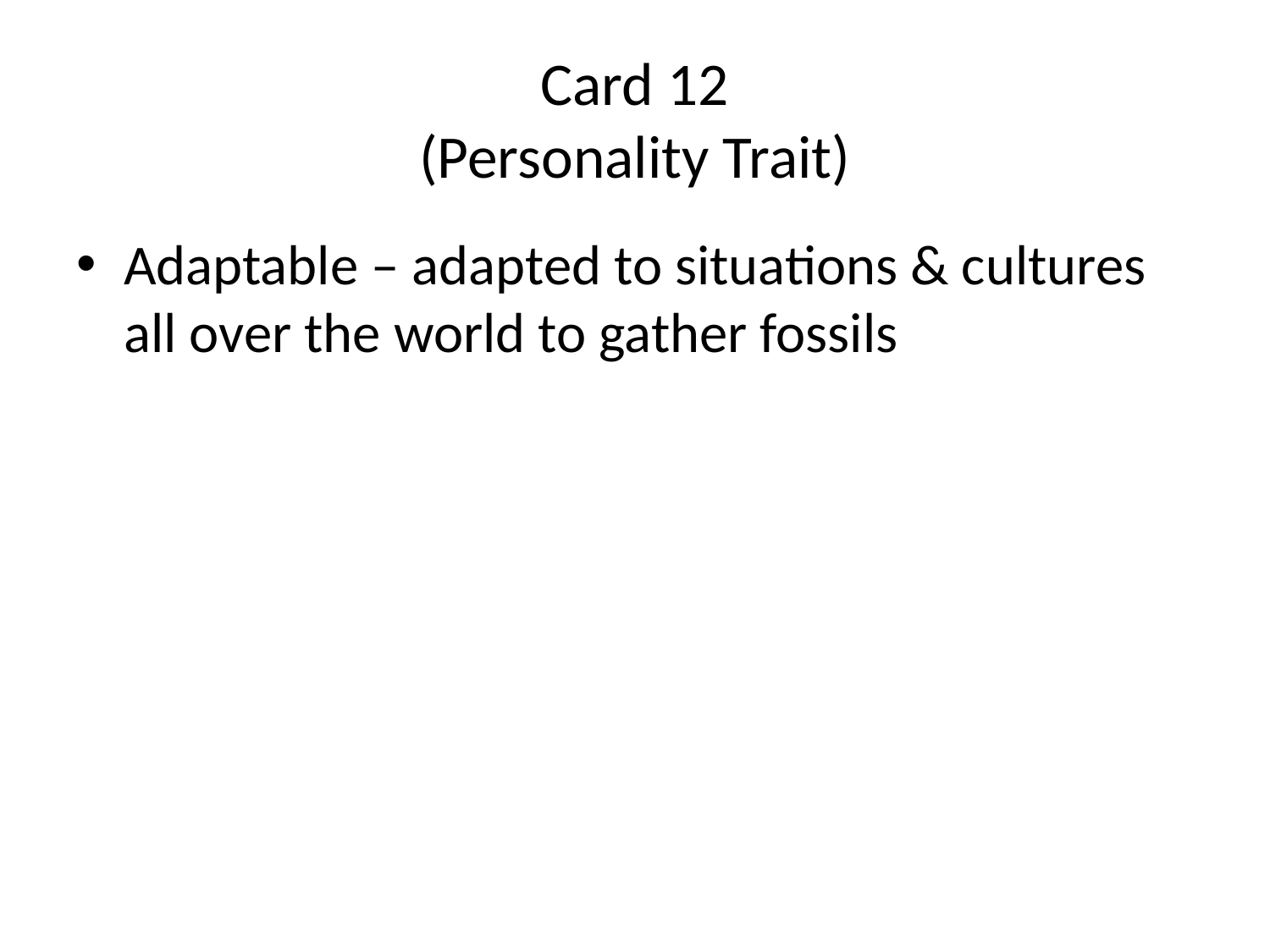

# Card 12 (Personality Trait)
Adaptable – adapted to situations & cultures all over the world to gather fossils